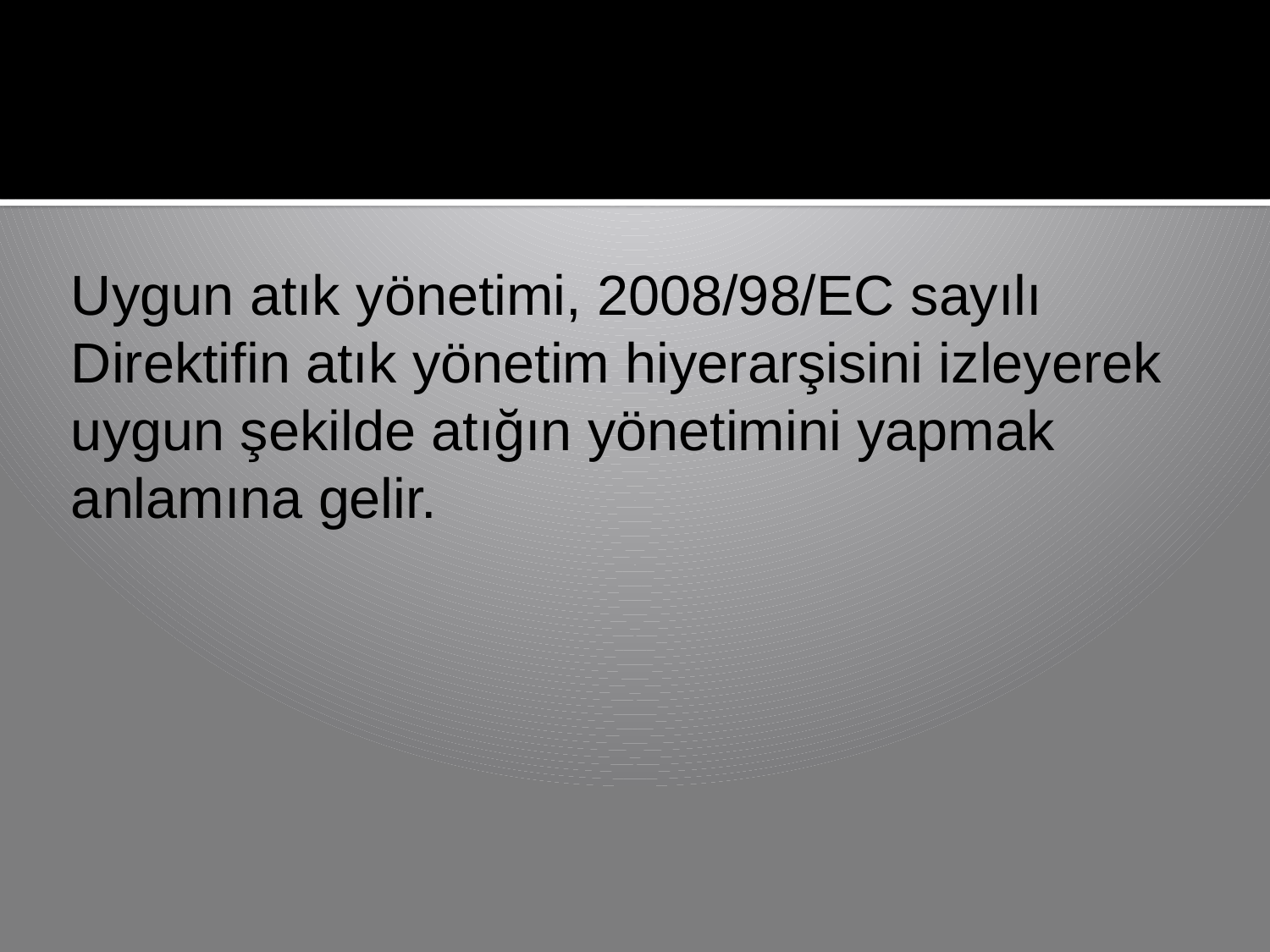

#
Uygun atık yönetimi, 2008/98/EC sayılı Direktifin atık yönetim hiyerarşisini izleyerek uygun şekilde atığın yönetimini yapmak anlamına gelir.